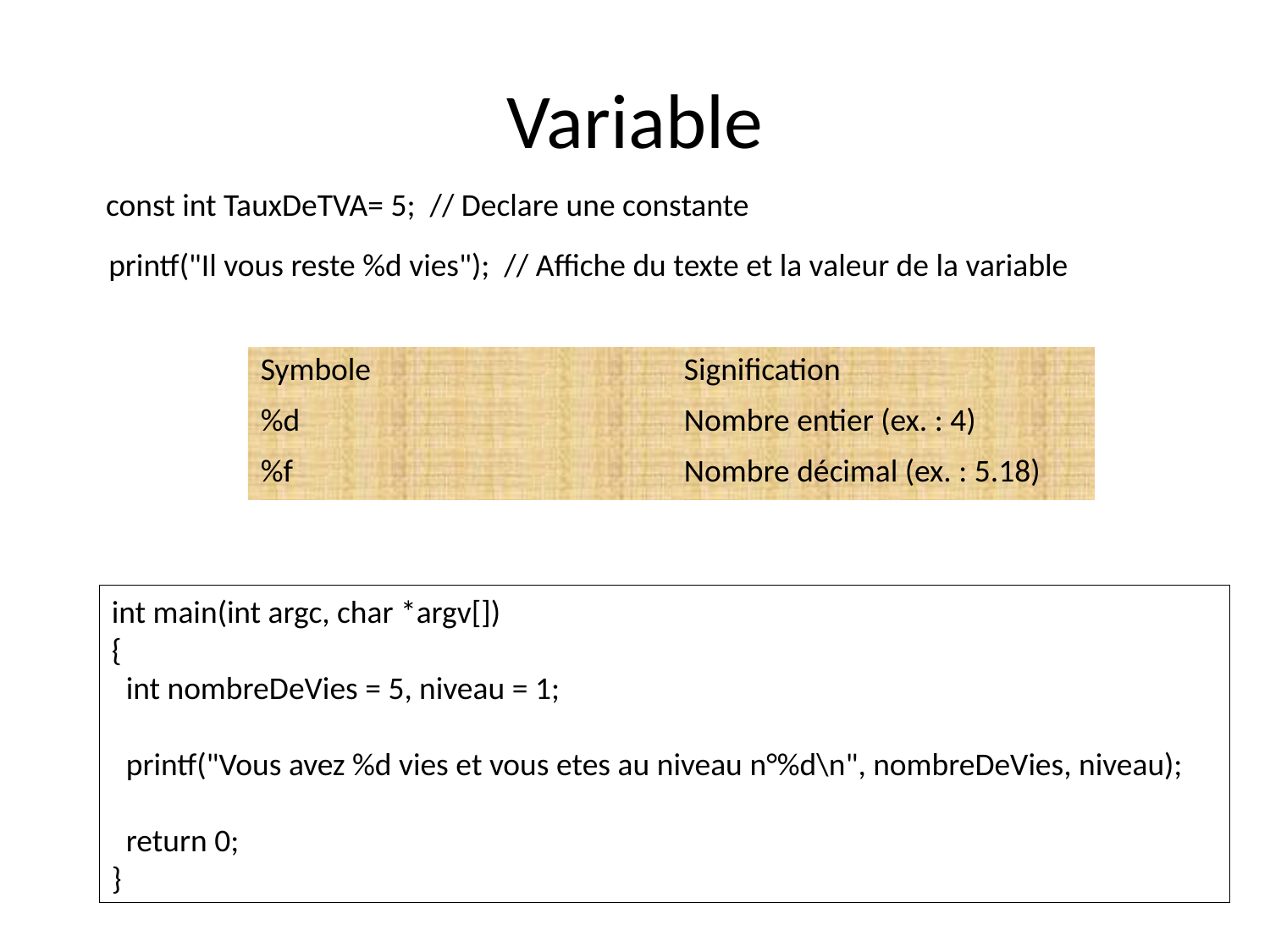

# Variable
const int TauxDeTVA= 5;  // Declare une constante
printf("Il vous reste %d vies");  // Affiche du texte et la valeur de la variable
| Symbole | Signification |
| --- | --- |
| %d | Nombre entier (ex. : 4) |
| %f | Nombre décimal (ex. : 5.18) |
int main(int argc, char *argv[])
{
  int nombreDeVies = 5, niveau = 1;

  printf("Vous avez %d vies et vous etes au niveau n°%d\n", nombreDeVies, niveau);

  return 0;
}